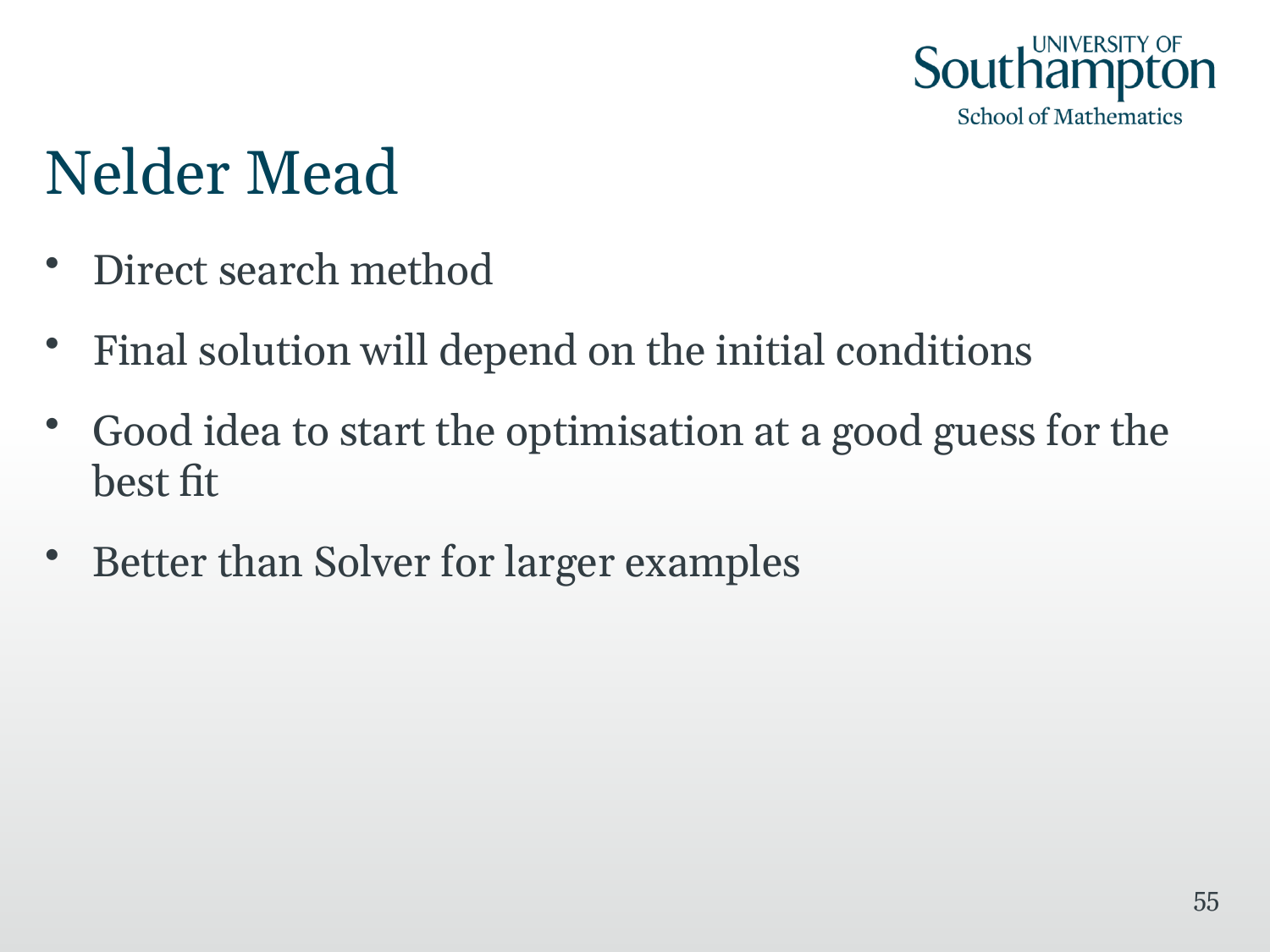

# Nelder Mead
Direct search method
Final solution will depend on the initial conditions
Good idea to start the optimisation at a good guess for the best fit
Better than Solver for larger examples
55